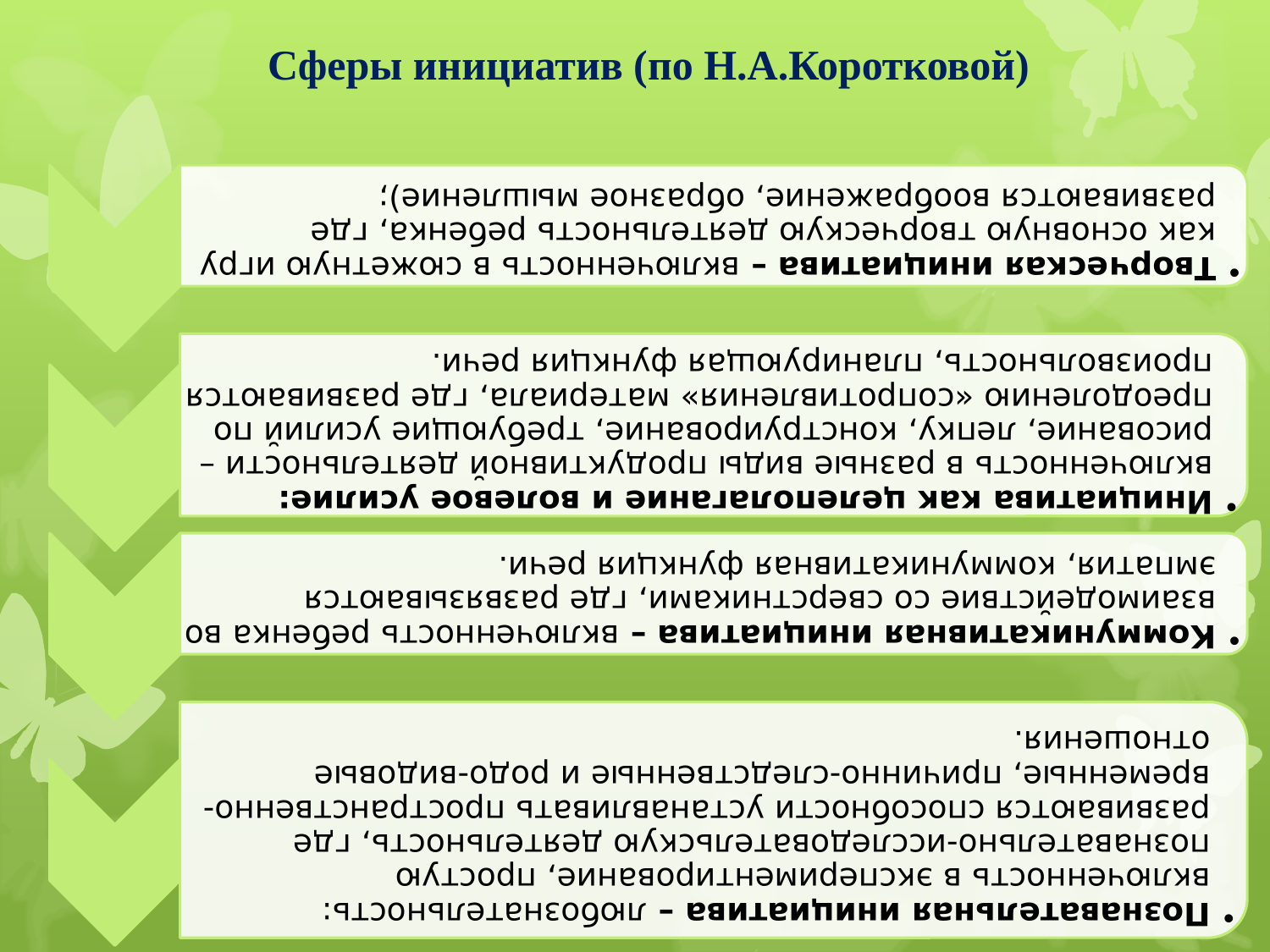

Сферы инициатив (по Н.А.Коротковой)

Творческая инициатива – включенность в сюжетную игру как основную творческую деятельность ребенка, где развиваются воображение, образное мышление);

Инициатива как целеполагание и волевое усилие: включенность в разные виды продуктивной деятельности – рисование, лепку, конструирование, требующие усилий по преодолению «сопротивления» материала, где развиваются произвольность, планирующая функция речи.

Коммуникативная инициатива – включенность ребенка во взаимодействие со сверстниками, где развязываются эмпатия, коммуникативная функция речи.

Познавательная инициатива – любознательность: включенность в экспериментирование, простую познавательно-исследовательскую деятельность, где развиваются способности устанавливать пространственно-временные, причинно-следственные и родо-видовые отношения.